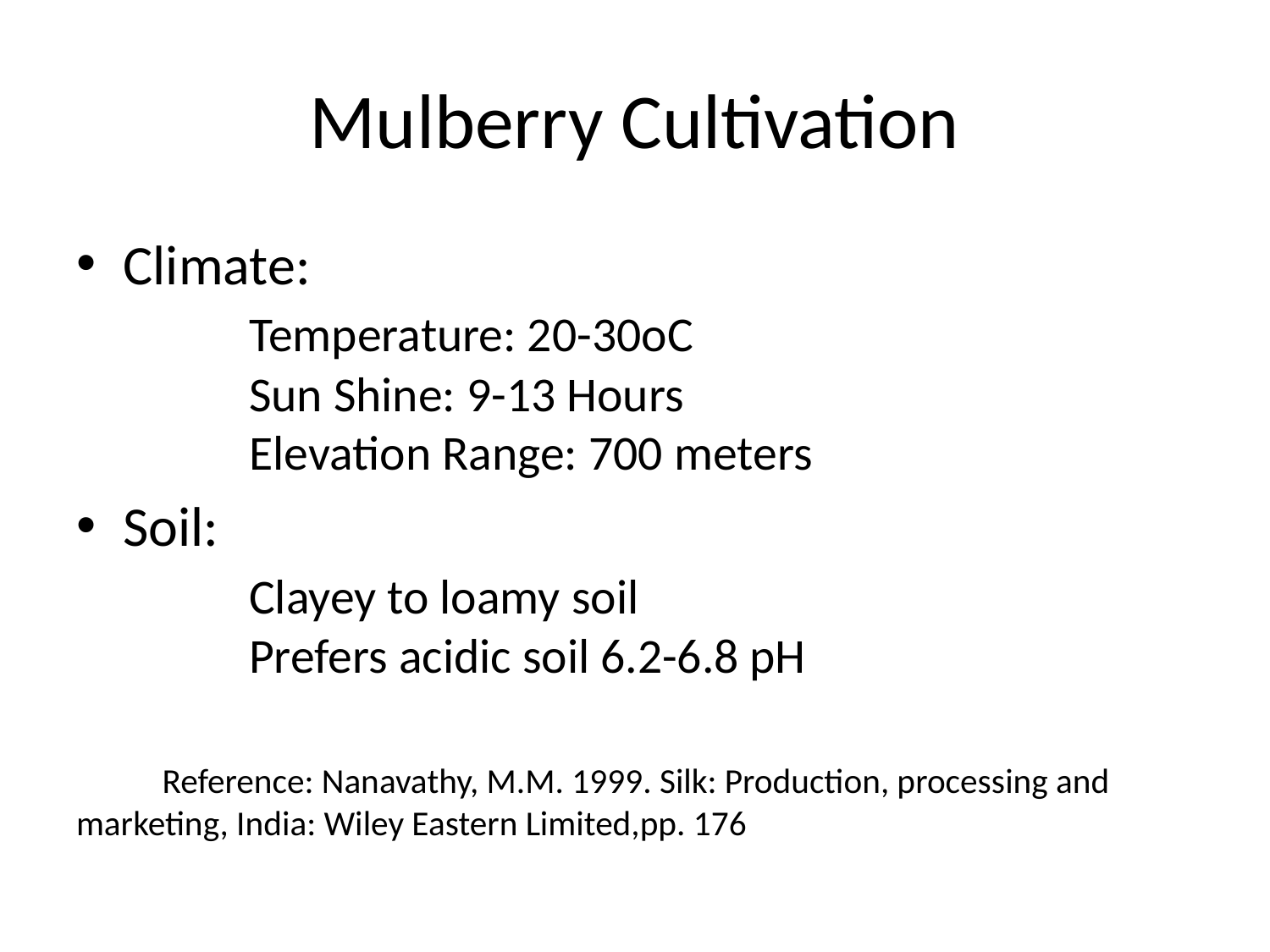

# Mulberry Cultivation
Climate:
	Temperature: 20-30oC
	Sun Shine: 9-13 Hours
	Elevation Range: 700 meters
Soil:
	Clayey to loamy soil
	Prefers acidic soil 6.2-6.8 pH

           Reference: Nanavathy, M.M. 1999. Silk: Production, processing and marketing, India: Wiley Eastern Limited,pp. 176